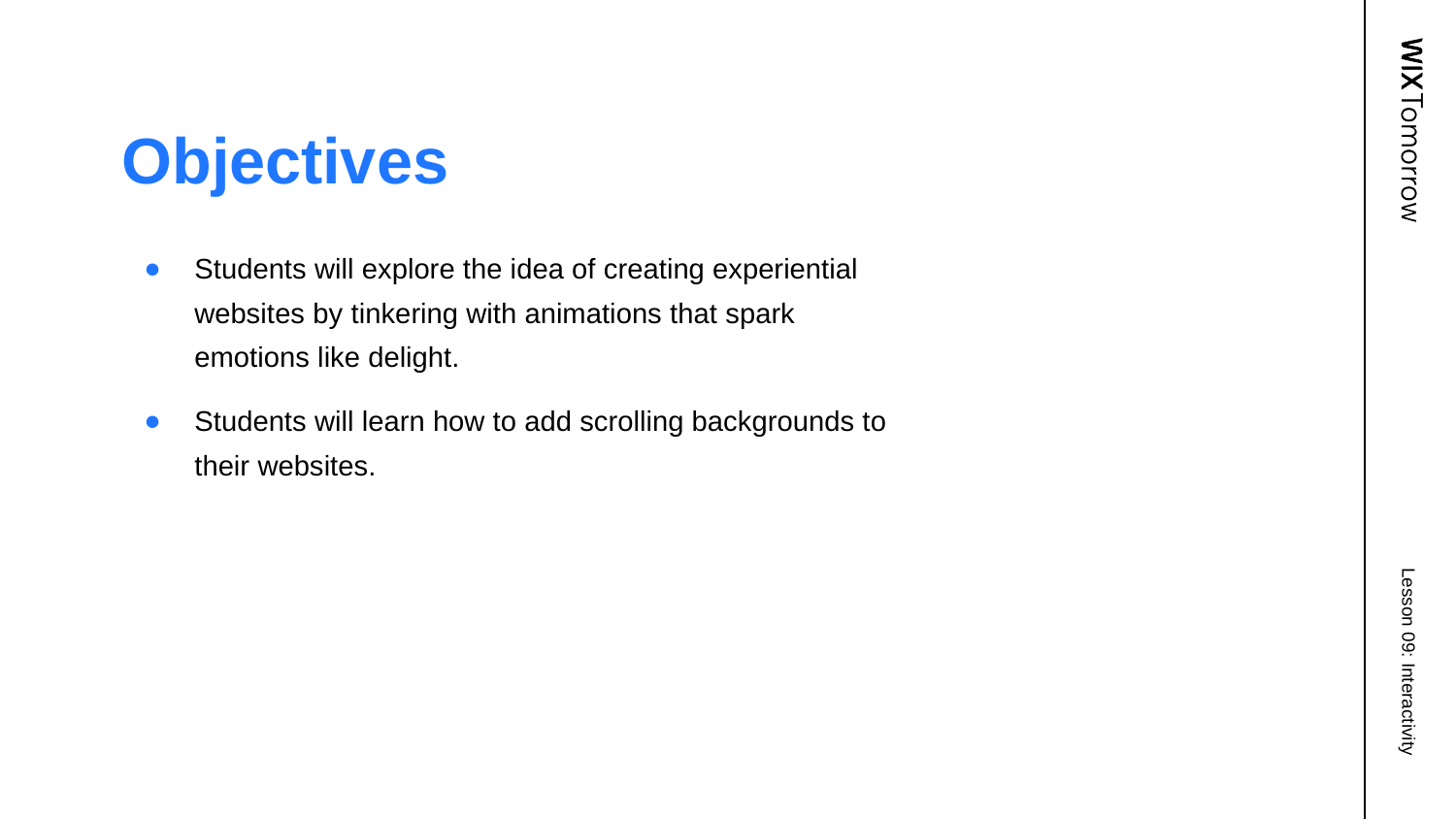

# Objectives
Students will explore the idea of creating experiential websites by tinkering with animations that spark emotions like delight.
Students will learn how to add scrolling backgrounds to their websites.